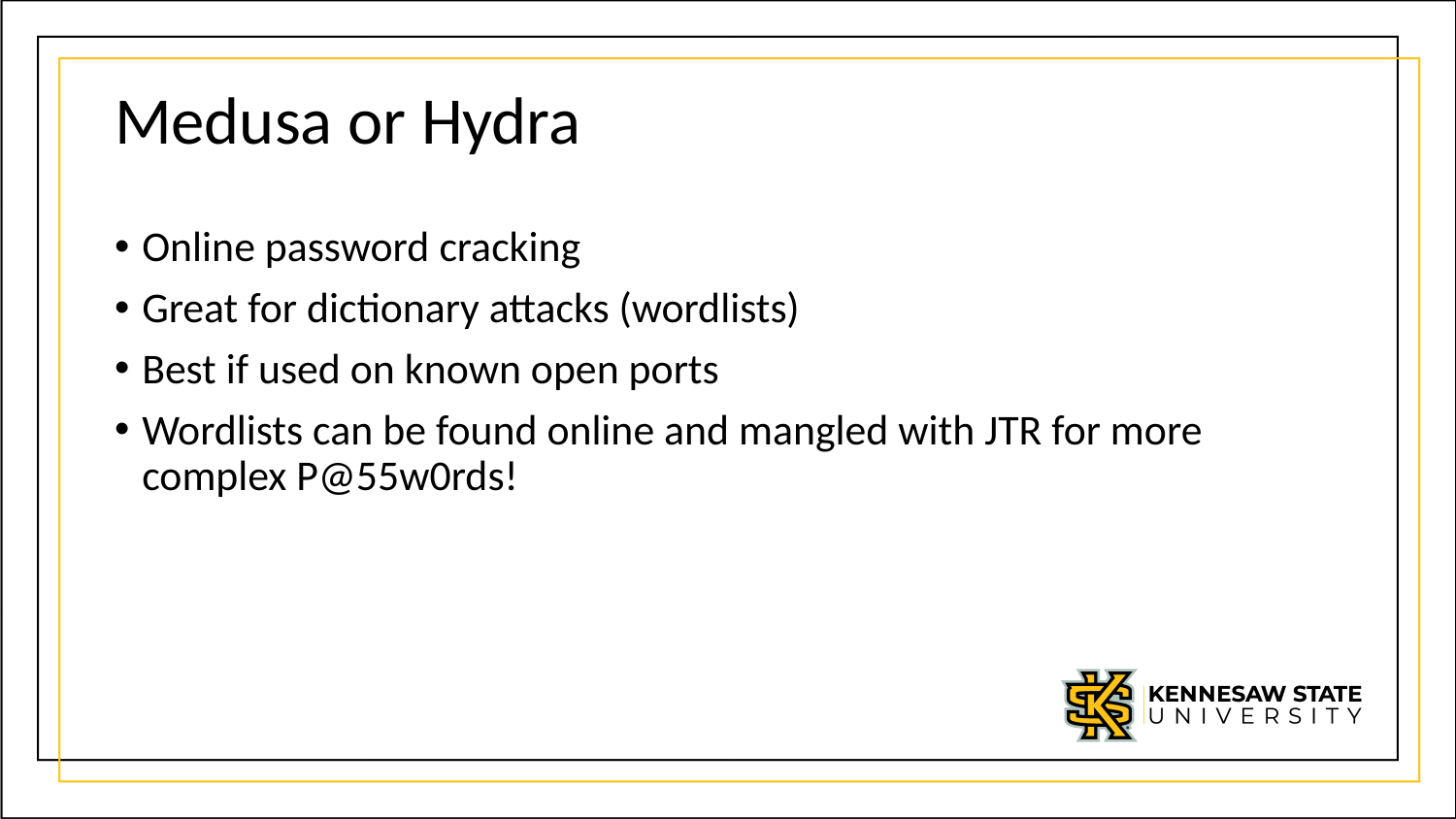

# Medusa or Hydra
Online password cracking
Great for dictionary attacks (wordlists)
Best if used on known open ports
Wordlists can be found online and mangled with JTR for more complex P@55w0rds!